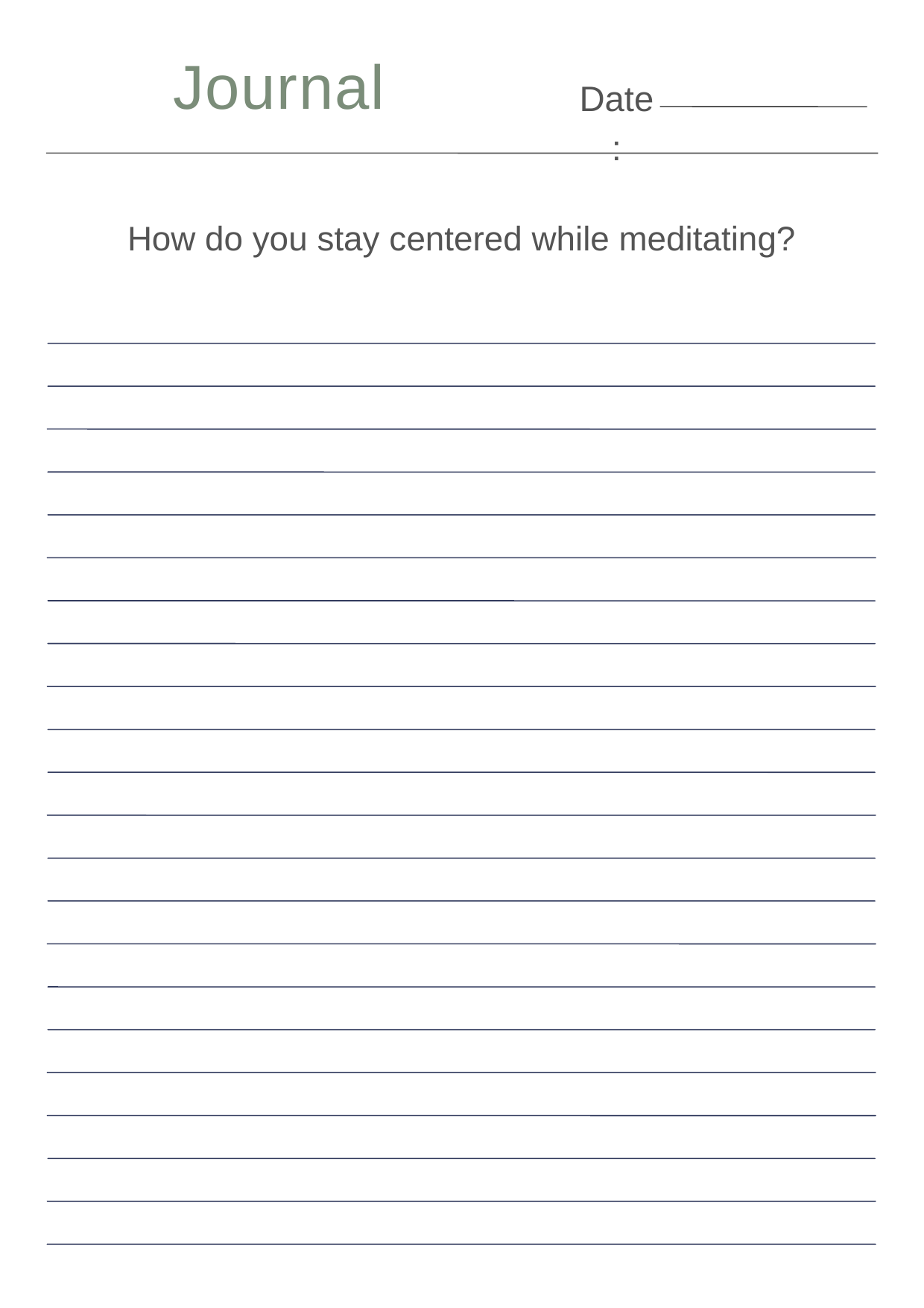

Journal
Date:

How do you stay centered while meditating?